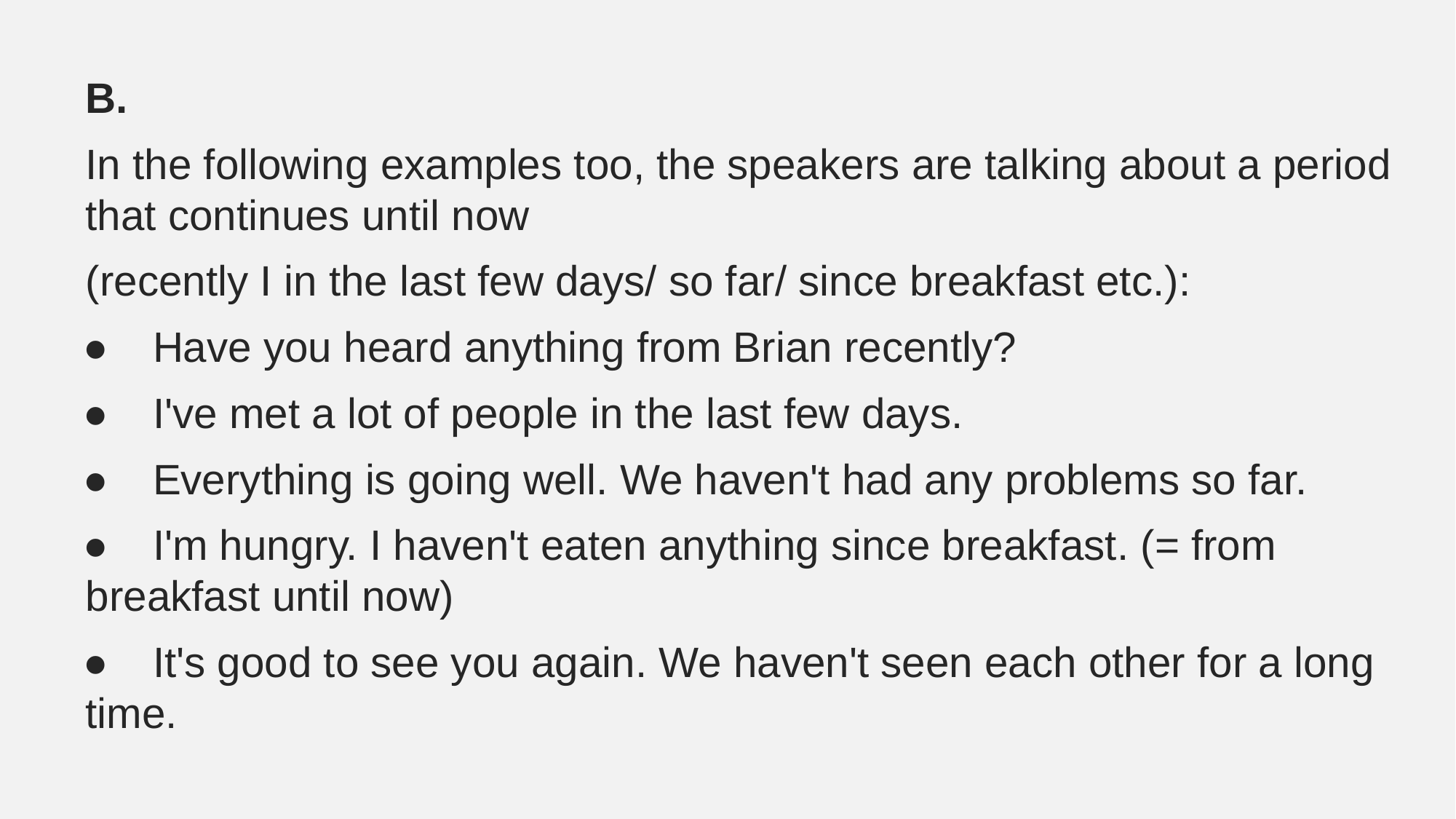

#
B.
In the following examples too, the speakers are talking about a period that continues until now
(recently I in the last few days/ so far/ since breakfast etc.):
⦁    Have you heard anything from Brian recently?
⦁    I've met a lot of people in the last few days.
⦁    Everything is going well. We haven't had any problems so far.
⦁    I'm hungry. I haven't eaten anything since breakfast. (= from breakfast until now)
⦁    It's good to see you again. We haven't seen each other for a long time.